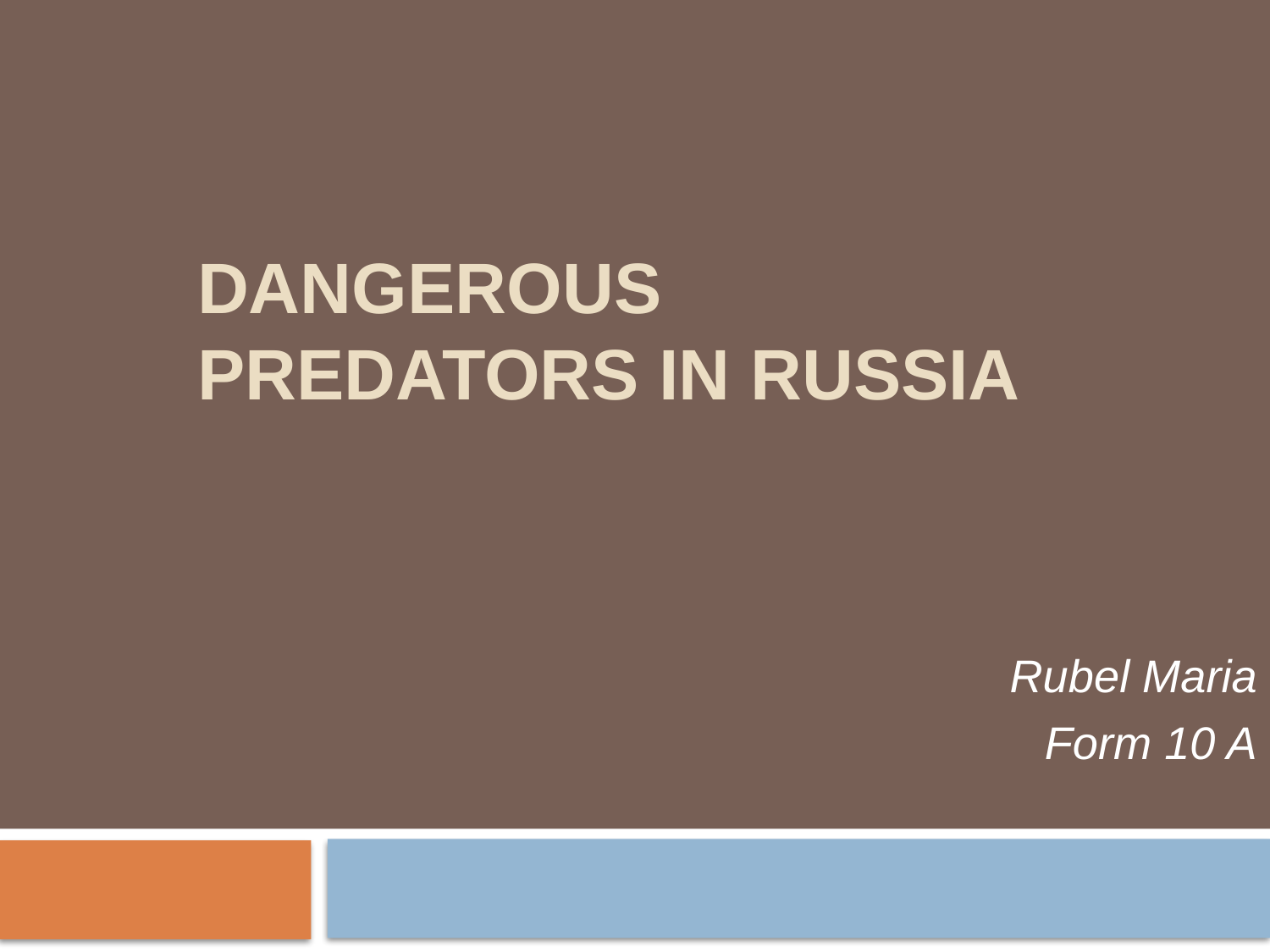

# Dangerous Predators in Russia
Rubel Maria
Form 10 A